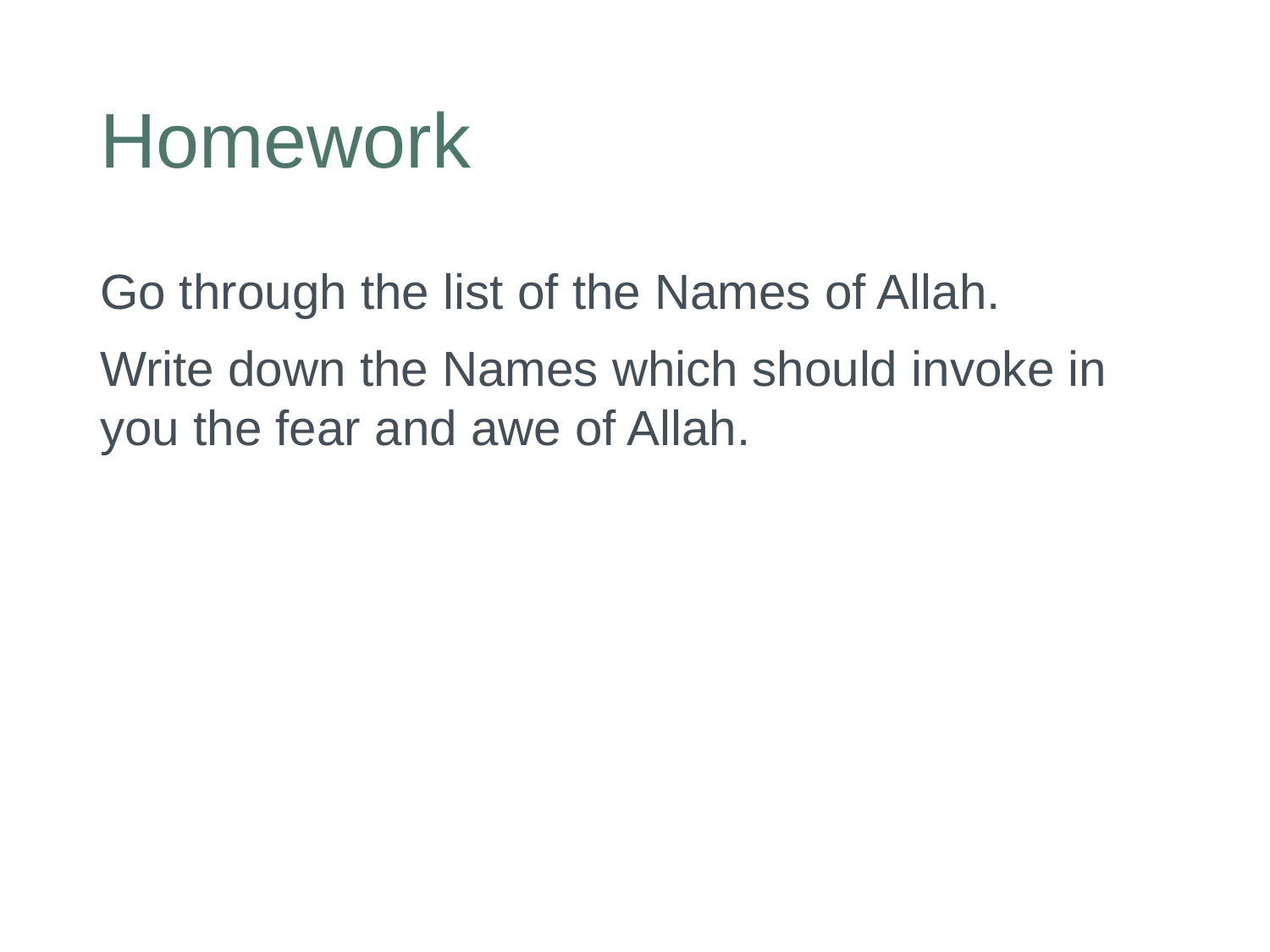

# Homework
Go through the list of the Names of Allah.
Write down the Names which should invoke in you the fear and awe of Allah.